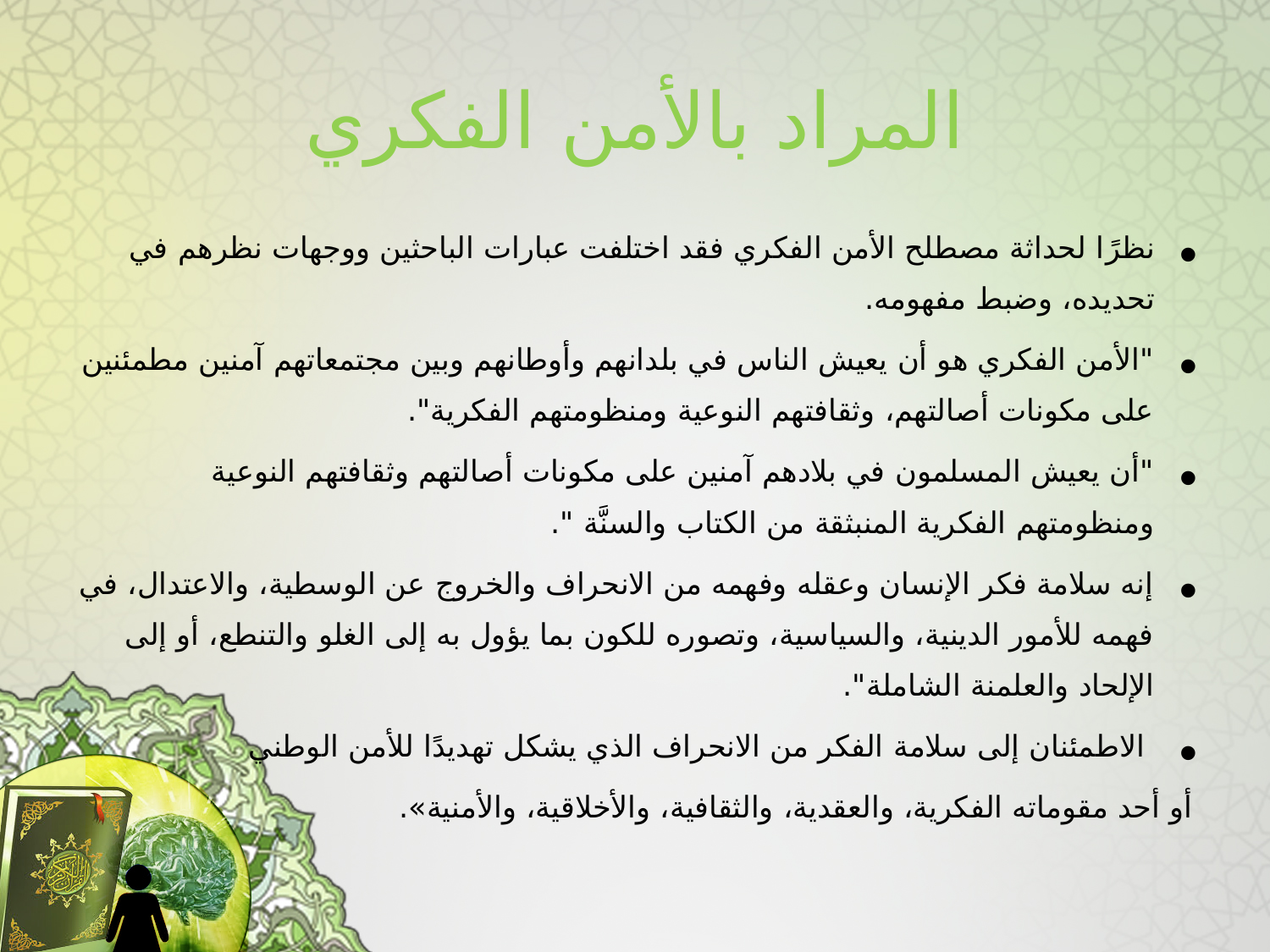

# المراد بالأمن الفكري
نظرًا لحداثة مصطلح الأمن الفكري فقد اختلفت عبارات الباحثين ووجهات نظرهم في تحديده، وضبط مفهومه.
"الأمن الفكري هو أن يعيش الناس في بلدانهم وأوطانهم وبين مجتمعاتهم آمنين مطمئنين على مكونات أصالتهم، وثقافتهم النوعية ومنظومتهم الفكرية".
"أن يعيش المسلمون في بلادهم آمنين على مكونات أصالتهم وثقافتهم النوعية ومنظومتهم الفكرية المنبثقة من الكتاب والسنَّة ".
إنه سلامة فكر الإنسان وعقله وفهمه من الانحراف والخروج عن الوسطية، والاعتدال، في فهمه للأمور الدينية، والسياسية، وتصوره للكون بما يؤول به إلى الغلو والتنطع، أو إلى الإلحاد والعلمنة الشاملة".
 الاطمئنان إلى سلامة الفكر من الانحراف الذي يشكل تهديدًا للأمن الوطني
أو أحد مقوماته الفكرية، والعقدية، والثقافية، والأخلاقية، والأمنية».